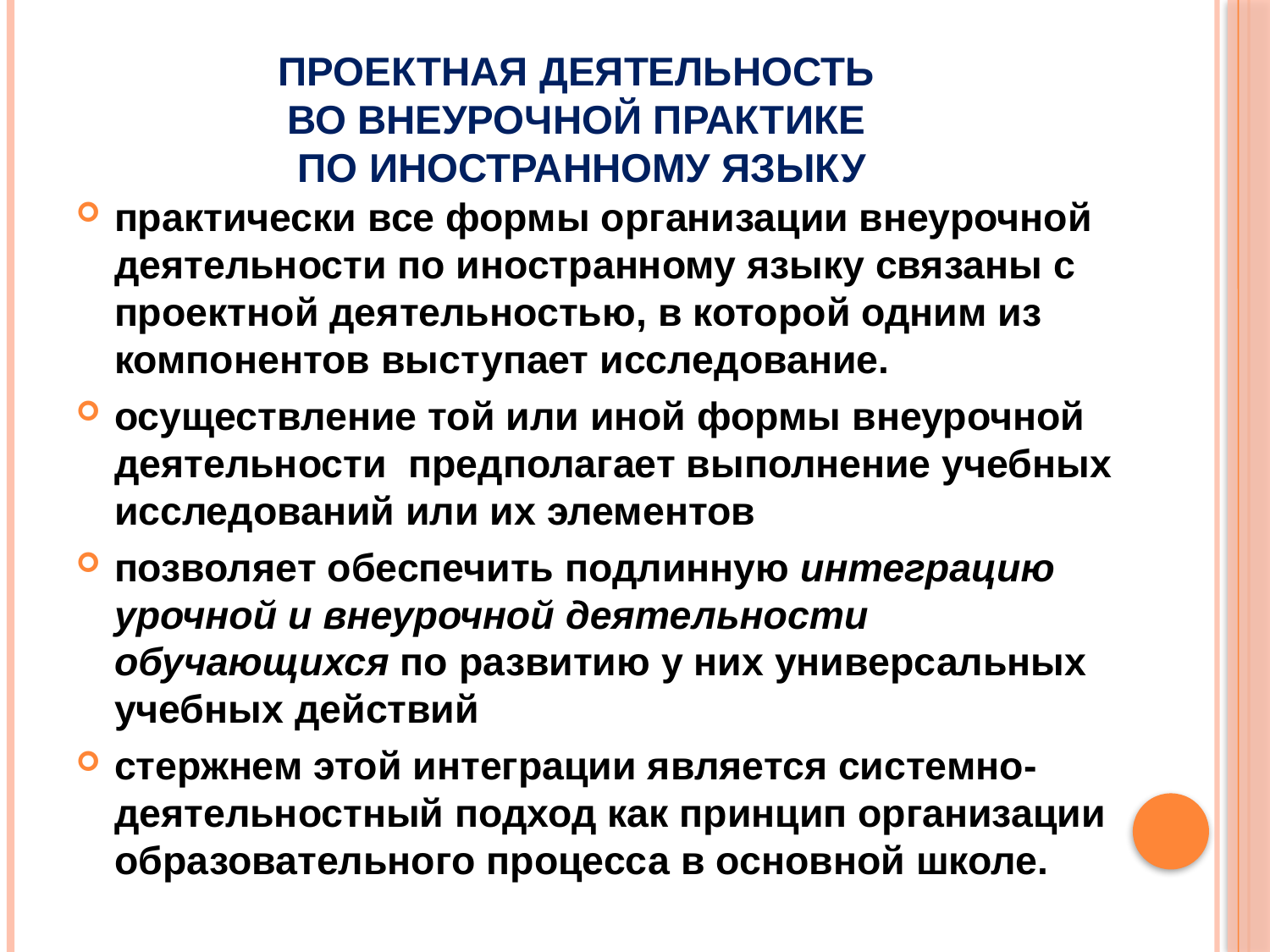

# Проектная деятельность во внеурочной практике по иностранному языку
практически все формы организации внеурочной деятельности по иностранному языку связаны с проектной деятельностью, в которой одним из компонентов выступает исследование.
осуществление той или иной формы внеурочной деятельности  предполагает выполнение учебных исследований или их элементов
позволяет обеспечить подлинную интеграцию урочной и внеурочной деятельности обучающихся по развитию у них универсальных учебных действий
стержнем этой интеграции является системно-деятельностный подход как принцип организации образовательного процесса в основной школе.